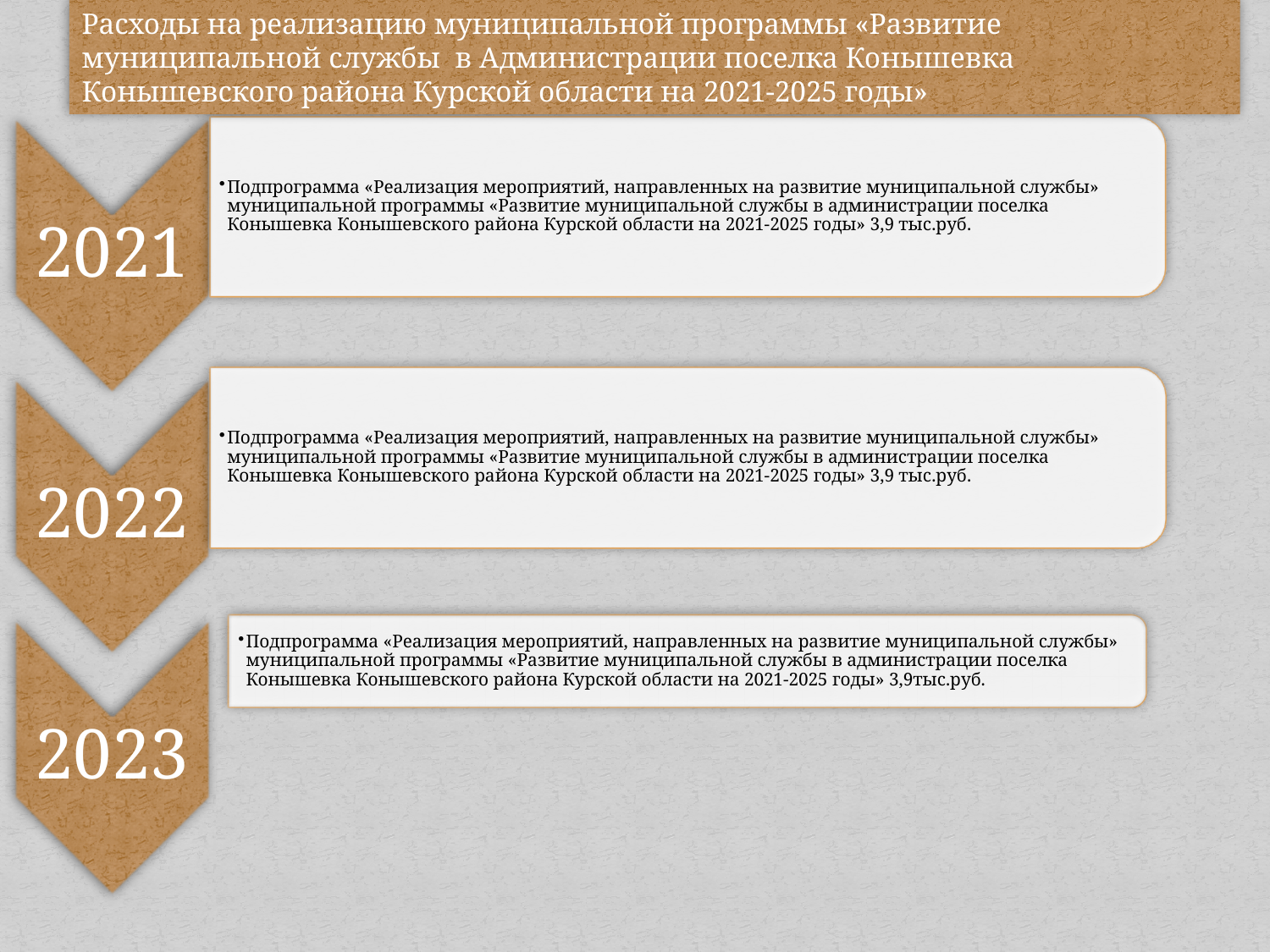

Расходы на реализацию муниципальной программы «Развитие муниципальной службы  в Администрации поселка Конышевка Конышевского района Курской области на 2021-2025 годы»
2021
Подпрограмма «Реализация мероприятий, направленных на развитие муниципальной службы» муниципальной программы «Развитие муниципальной службы в администрации поселка Конышевка Конышевского района Курской области на 2021-2025 годы» 3,9 тыс.руб.
2022
Подпрограмма «Реализация мероприятий, направленных на развитие муниципальной службы» муниципальной программы «Развитие муниципальной службы в администрации поселка Конышевка Конышевского района Курской области на 2021-2025 годы» 3,9 тыс.руб.
2023
Подпрограмма «Реализация мероприятий, направленных на развитие муниципальной службы» муниципальной программы «Развитие муниципальной службы в администрации поселка Конышевка Конышевского района Курской области на 2021-2025 годы» 3,9тыс.руб.